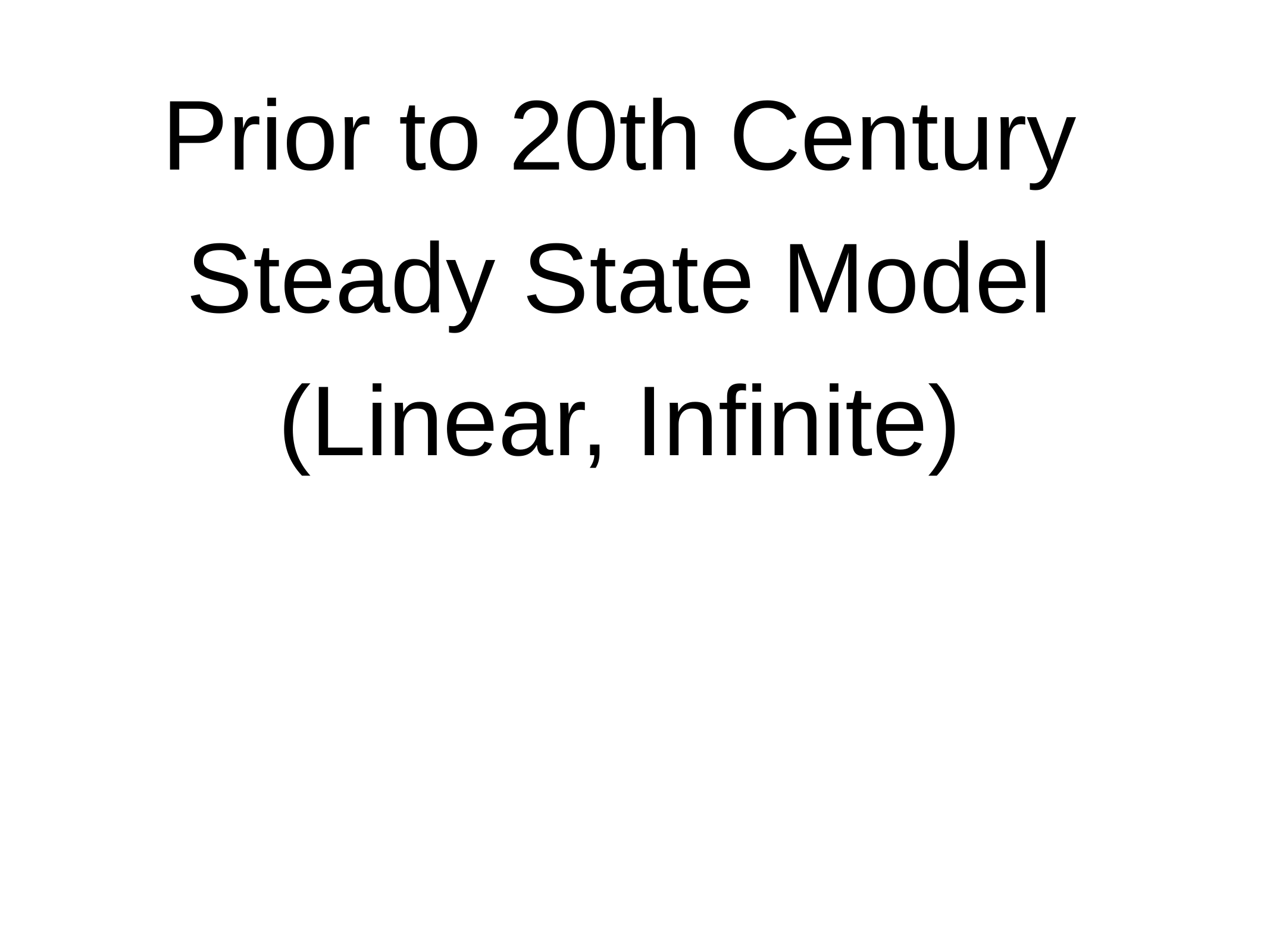

# Prior to 20th Century
Steady State Model
(Linear, Infinite)